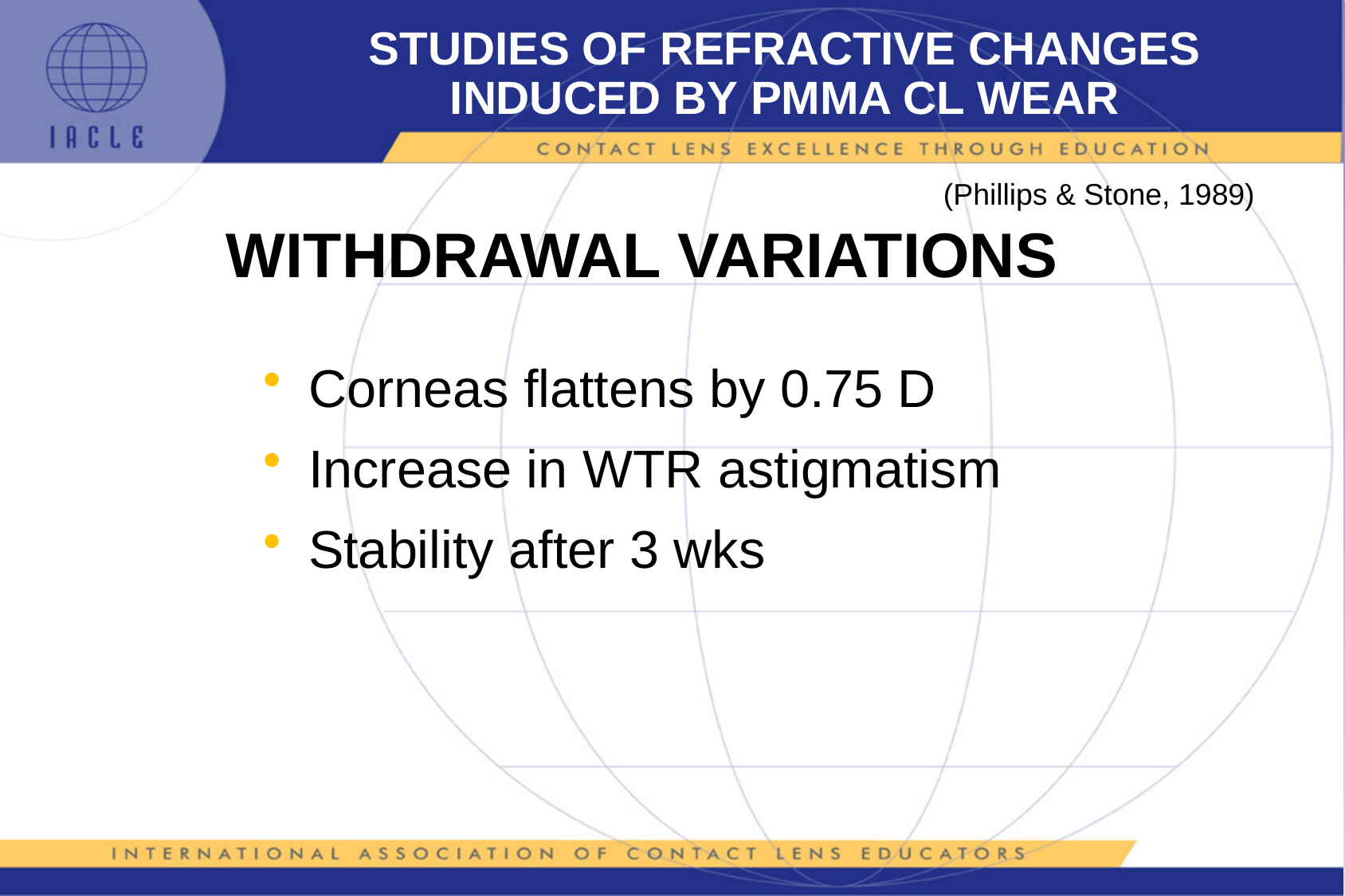

# STUDIES OF REFRACTIVE CHANGES INDUCED BY PMMA CL WEAR
(Phillips & Stone, 1989)
WITHDRAWAL VARIATIONS
Corneas flattens by 0.75 D
Increase in WTR astigmatism
Stability after 3 wks